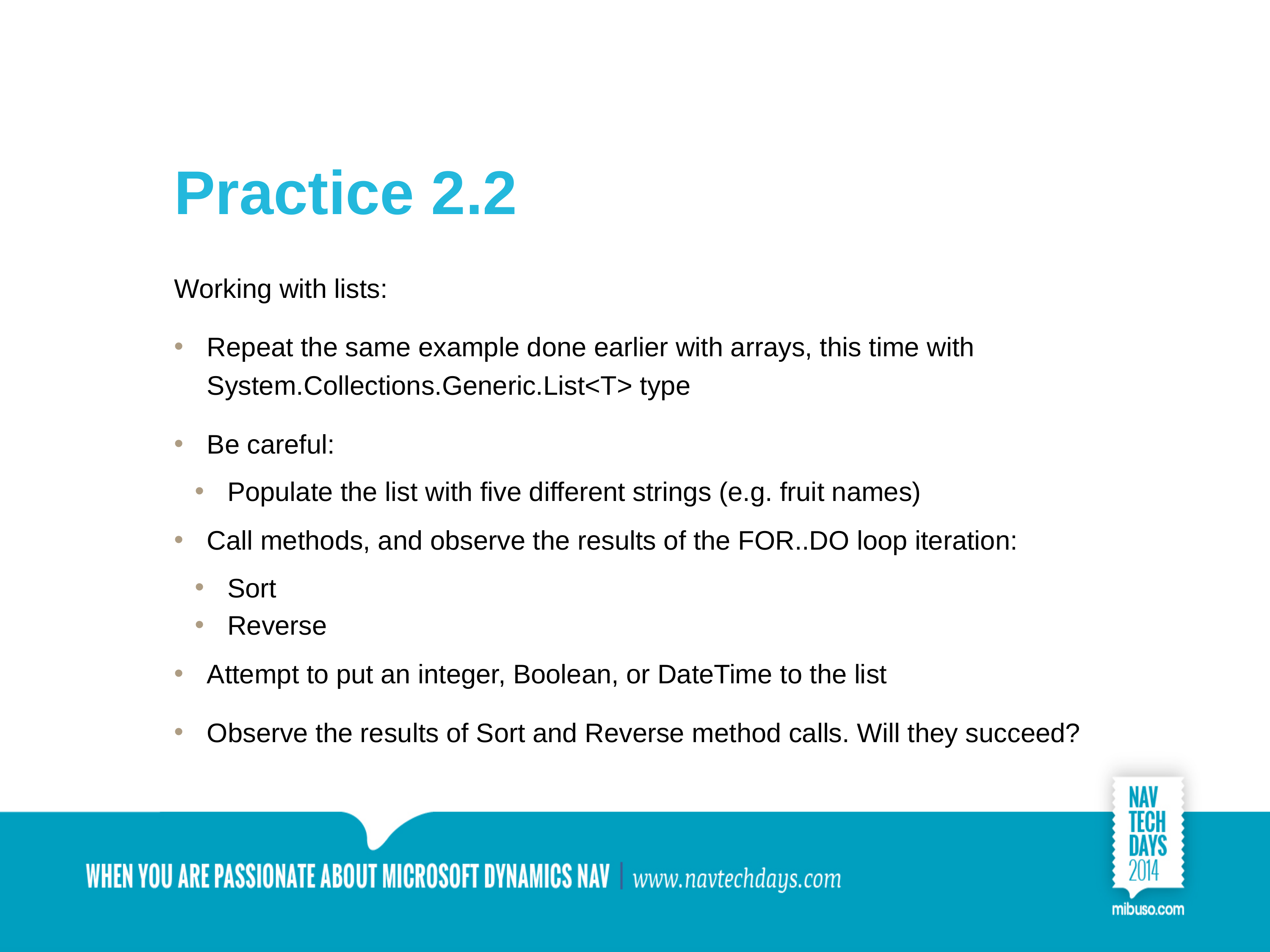

# Practice 2.2
Working with lists:
Repeat the same example done earlier with arrays, this time with System.Collections.Generic.List<T> type
Be careful:
Populate the list with five different strings (e.g. fruit names)
Call methods, and observe the results of the FOR..DO loop iteration:
Sort
Reverse
Attempt to put an integer, Boolean, or DateTime to the list
Observe the results of Sort and Reverse method calls. Will they succeed?